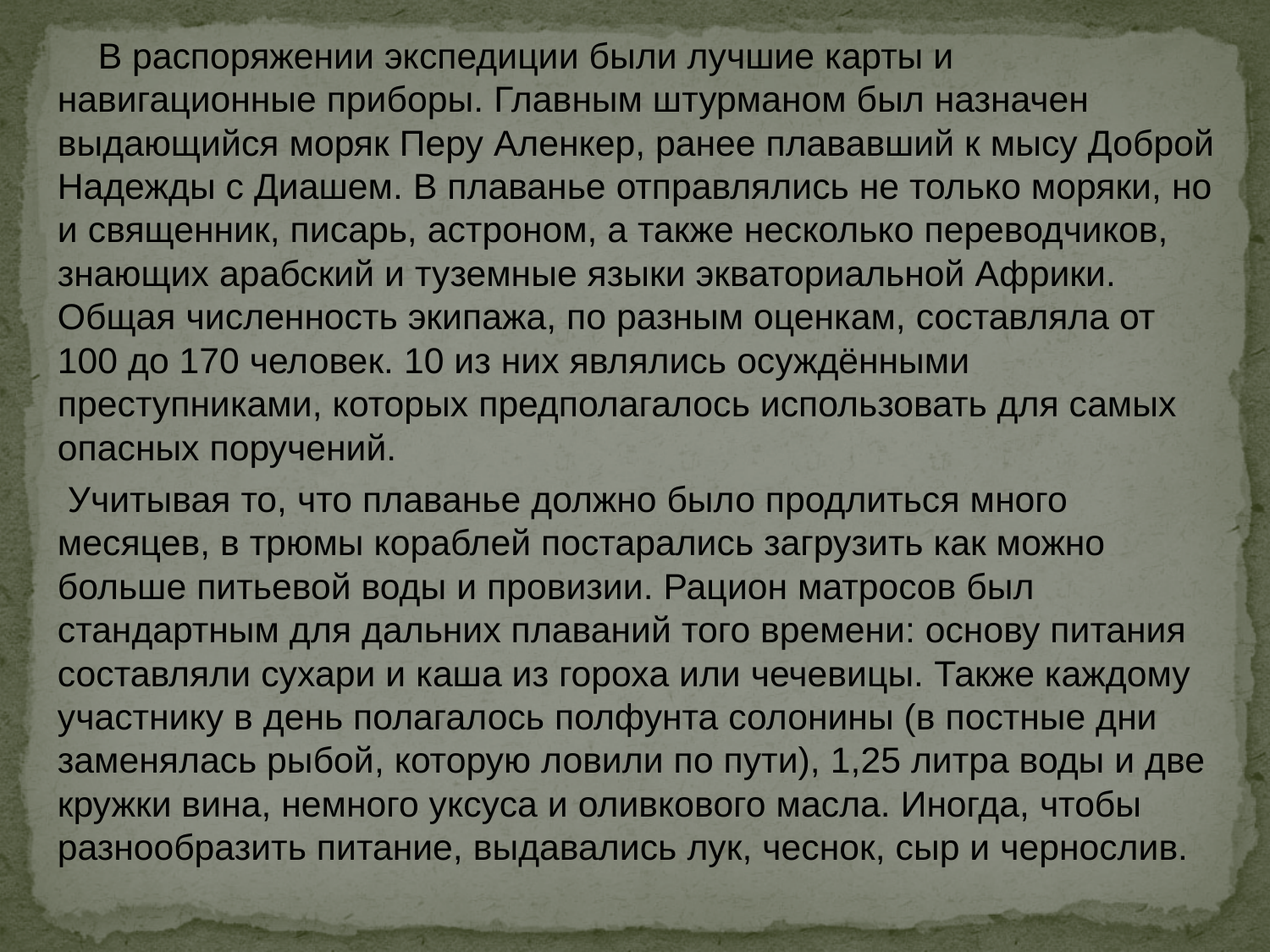

В распоряжении экспедиции были лучшие карты и навигационные приборы. Главным штурманом был назначен выдающийся моряк Перу Аленкер, ранее плававший к мысу Доброй Надежды с Диашем. В плаванье отправлялись не только моряки, но и священник, писарь, астроном, а также несколько переводчиков, знающих арабский и туземные языки экваториальной Африки. Общая численность экипажа, по разным оценкам, составляла от 100 до 170 человек. 10 из них являлись осуждёнными преступниками, которых предполагалось использовать для самых опасных поручений.
 Учитывая то, что плаванье должно было продлиться много месяцев, в трюмы кораблей постарались загрузить как можно больше питьевой воды и провизии. Рацион матросов был стандартным для дальних плаваний того времени: основу питания составляли сухари и каша из гороха или чечевицы. Также каждому участнику в день полагалось полфунта солонины (в постные дни заменялась рыбой, которую ловили по пути), 1,25 литра воды и две кружки вина, немного уксуса и оливкового масла. Иногда, чтобы разнообразить питание, выдавались лук, чеснок, сыр и чернослив.